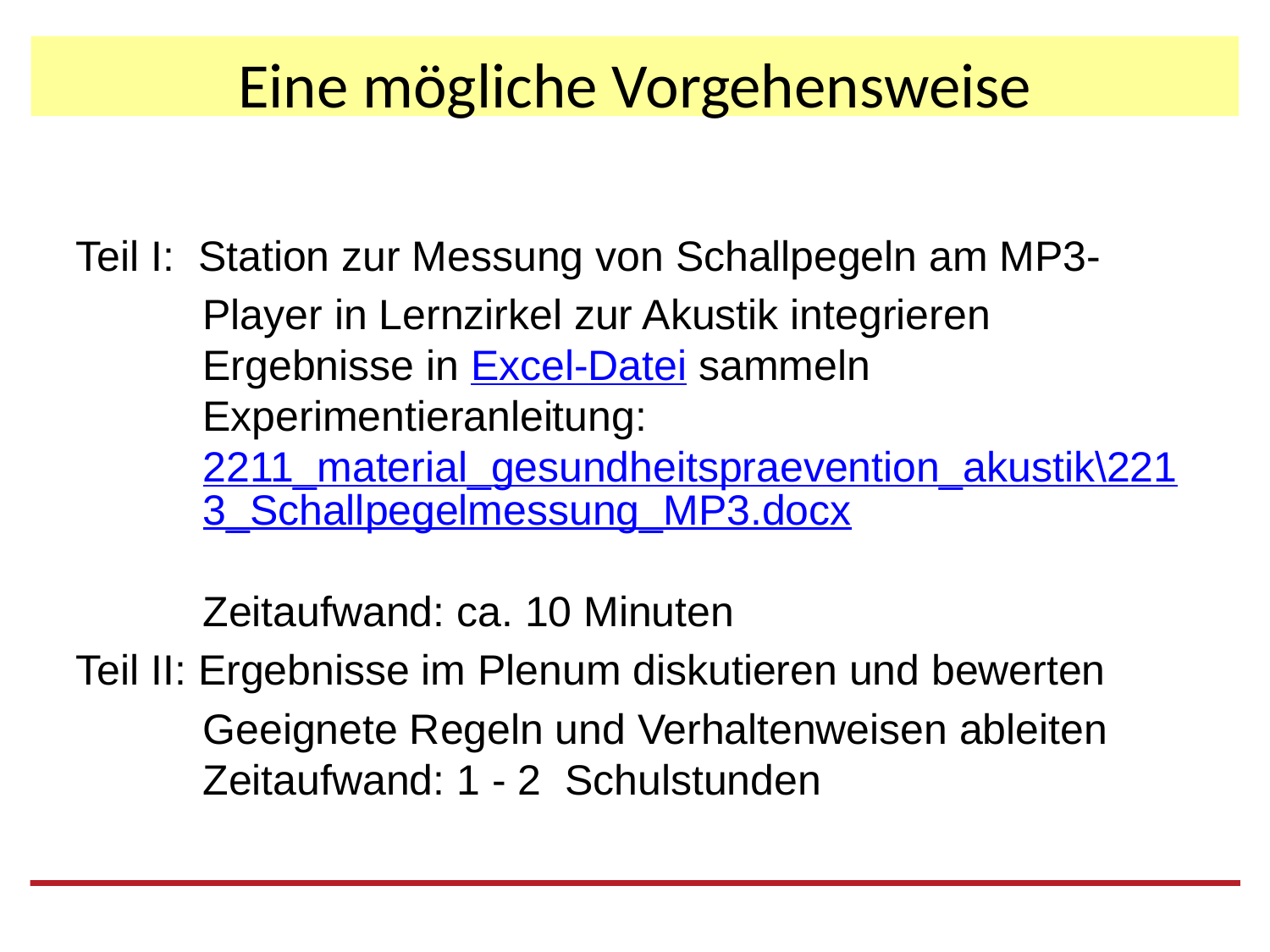

# Eine mögliche Vorgehensweise
Teil I:  Station zur Messung von Schallpegeln am MP3-
Player in Lernzirkel zur Akustik integrieren
Ergebnisse in Excel-Datei sammeln
Experimentieranleitung: 2211_material_gesundheitspraevention_akustik\2213_Schallpegelmessung_MP3.docx
Zeitaufwand: ca. 10 Minuten
Teil II: Ergebnisse im Plenum diskutieren und bewerten
Geeignete Regeln und Verhaltenweisen ableiten
Zeitaufwand: 1 - 2  Schulstunden